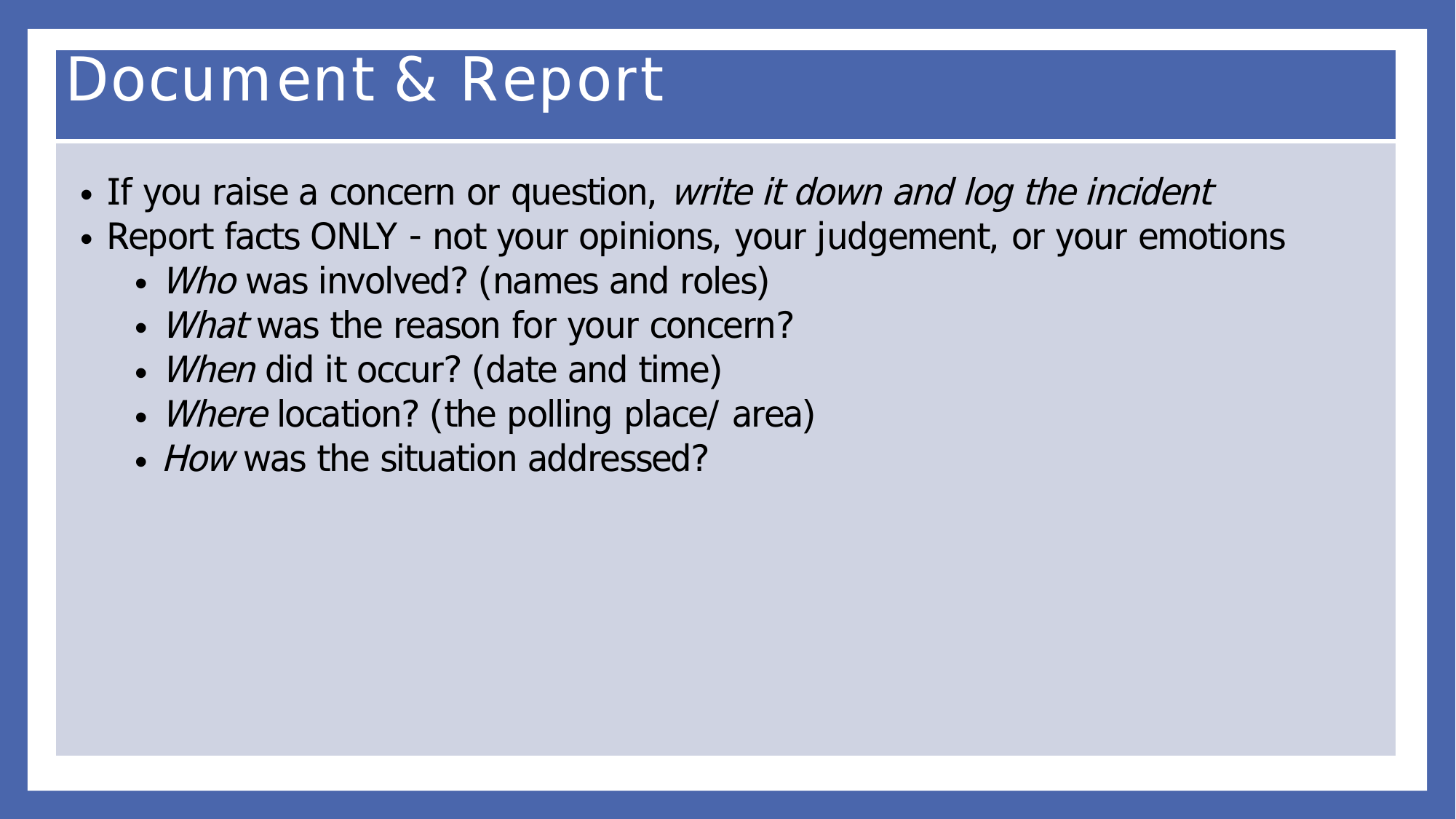

| Document & Report |
| --- |
| If you raise a concern or question, write it down and log the incident Report facts ONLY - not your opinions, your judgement, or your emotions Who was involved? (names and roles) What was the reason for your concern? When did it occur? (date and time) Where location? (the polling place/ area) How was the situation addressed? |